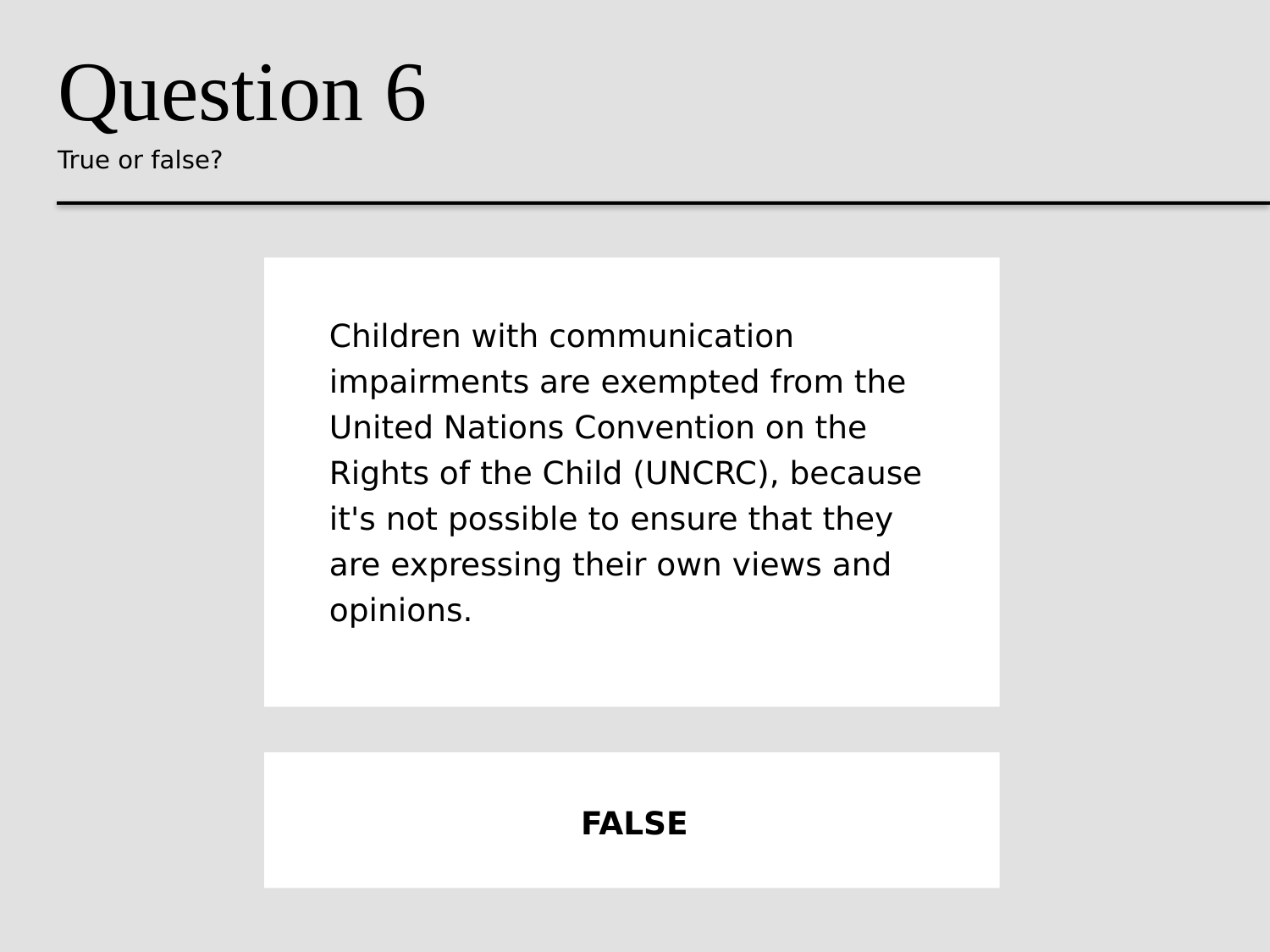

Question 6
True or false?

Children with communication impairments are exempted from the United Nations Convention on the Rights of the Child (UNCRC), because it's not possible to ensure that they are expressing their own views and opinions.

FALSE